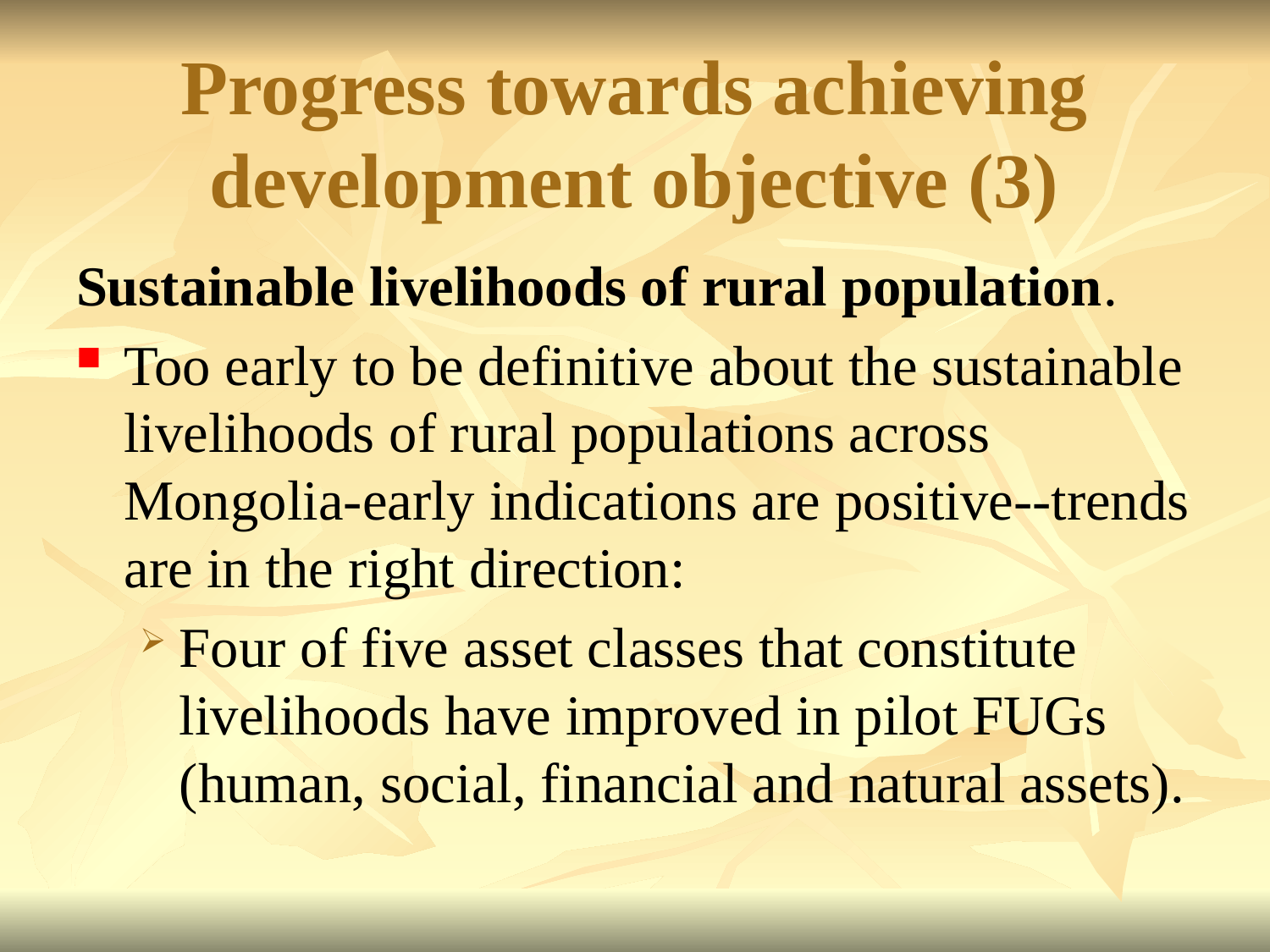

# Progress towards achieving development objective (3)
Sustainable livelihoods of rural population.
Too early to be definitive about the sustainable livelihoods of rural populations across Mongolia-early indications are positive--trends are in the right direction:
Four of five asset classes that constitute livelihoods have improved in pilot FUGs (human, social, financial and natural assets).